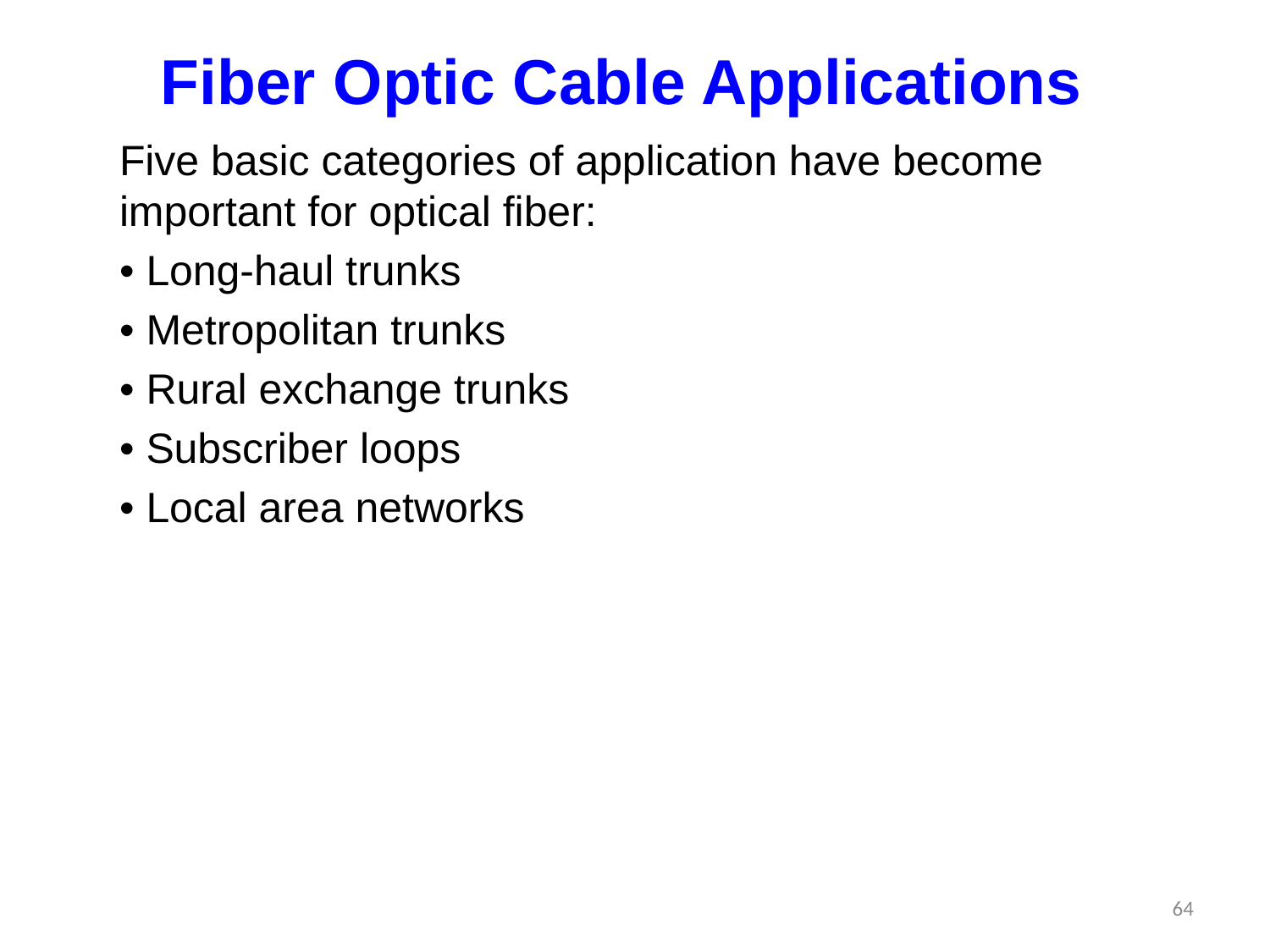

# Fiber Optic Cable Applications
Five basic categories of application have become important for optical fiber:
• Long-haul trunks
• Metropolitan trunks
• Rural exchange trunks
• Subscriber loops
• Local area networks
64